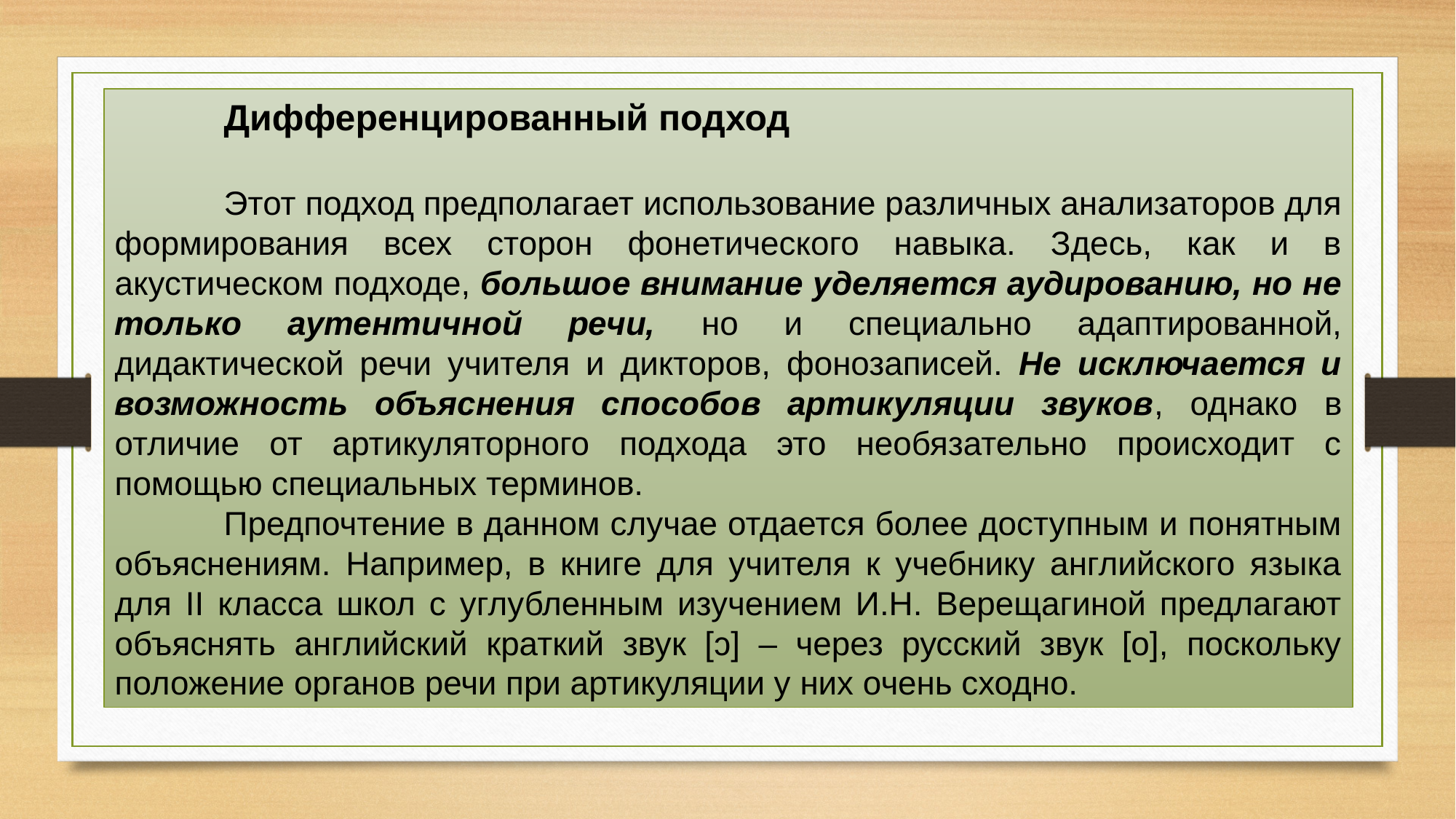

Дифференцированный подход

	Этот подход предполагает использование различных анализаторов для формирования всех сторон фонетического навыка. Здесь, как и в акустическом подходе, большое внимание уделяется аудированию, но не только аутентичной речи, но и специально адаптированной, дидактической речи учителя и дикторов, фонозаписей. Не исключается и возможность объяснения способов артикуляции звуков, однако в отличие от артикуляторного подхода это необязательно происходит с помощью специальных терминов.
	Предпочтение в данном случае отдается более доступным и понятным объяснениям. Например, в книге для учителя к учебнику английского языка для II класса школ с углубленным изучением И.Н. Верещагиной предлагают объяснять английский краткий звук [ɔ] – через русский звук [о], поскольку положение органов речи при артикуляции у них очень сходно.